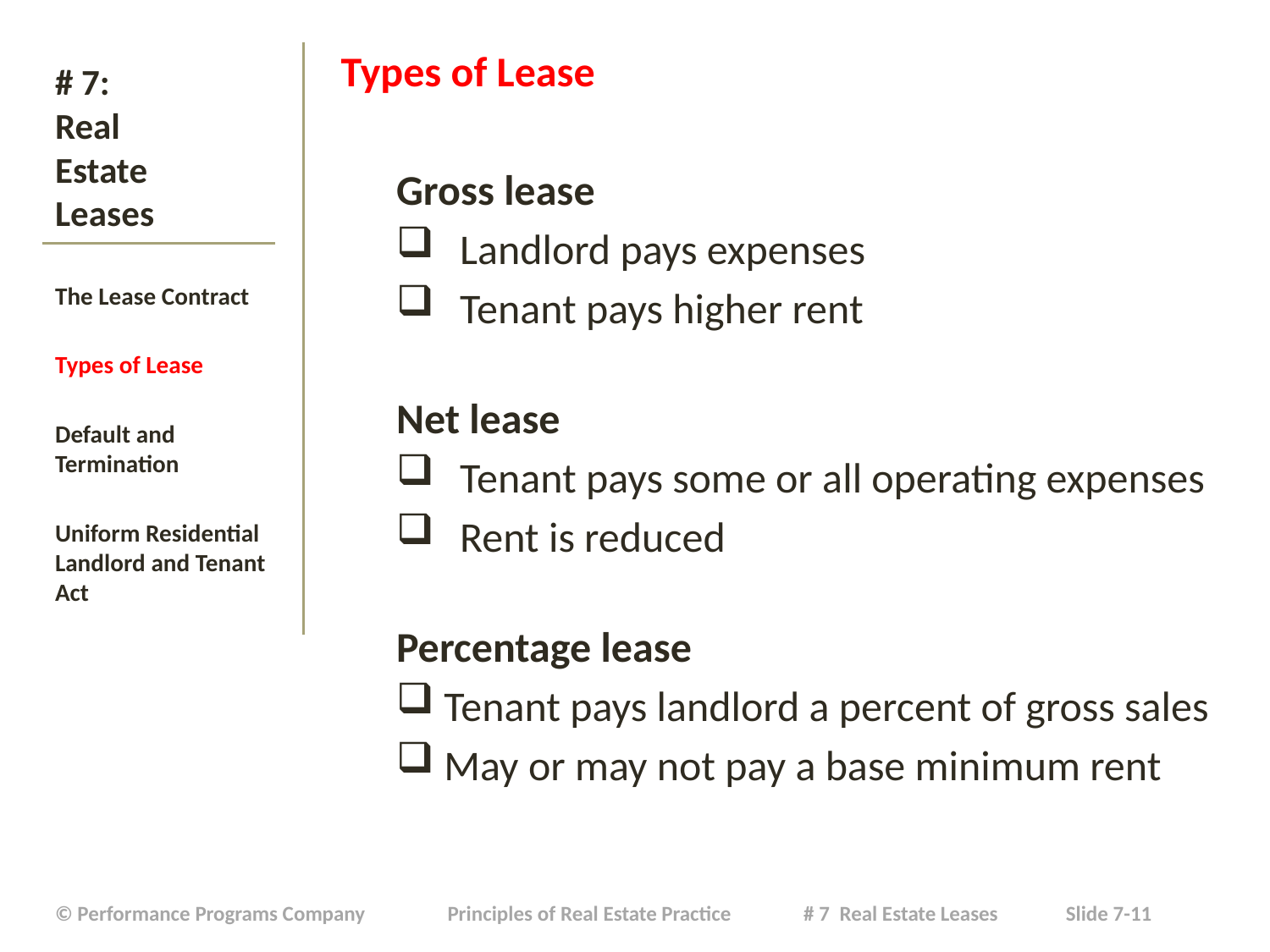

Types of Lease

Gross lease
Landlord pays expenses
Tenant pays higher rent
Net lease
Tenant pays some or all operating expenses
Rent is reduced
Percentage lease
Tenant pays landlord a percent of gross sales
May or may not pay a base minimum rent
# # 7: Real Estate Leases

The Lease Contract

Types of Lease

Default and Termination

Uniform Residential Landlord and Tenant Act

| © Performance Programs Company Principles of Real Estate Practice # 7 Real Estate Leases Slide 7-11 |
| --- |